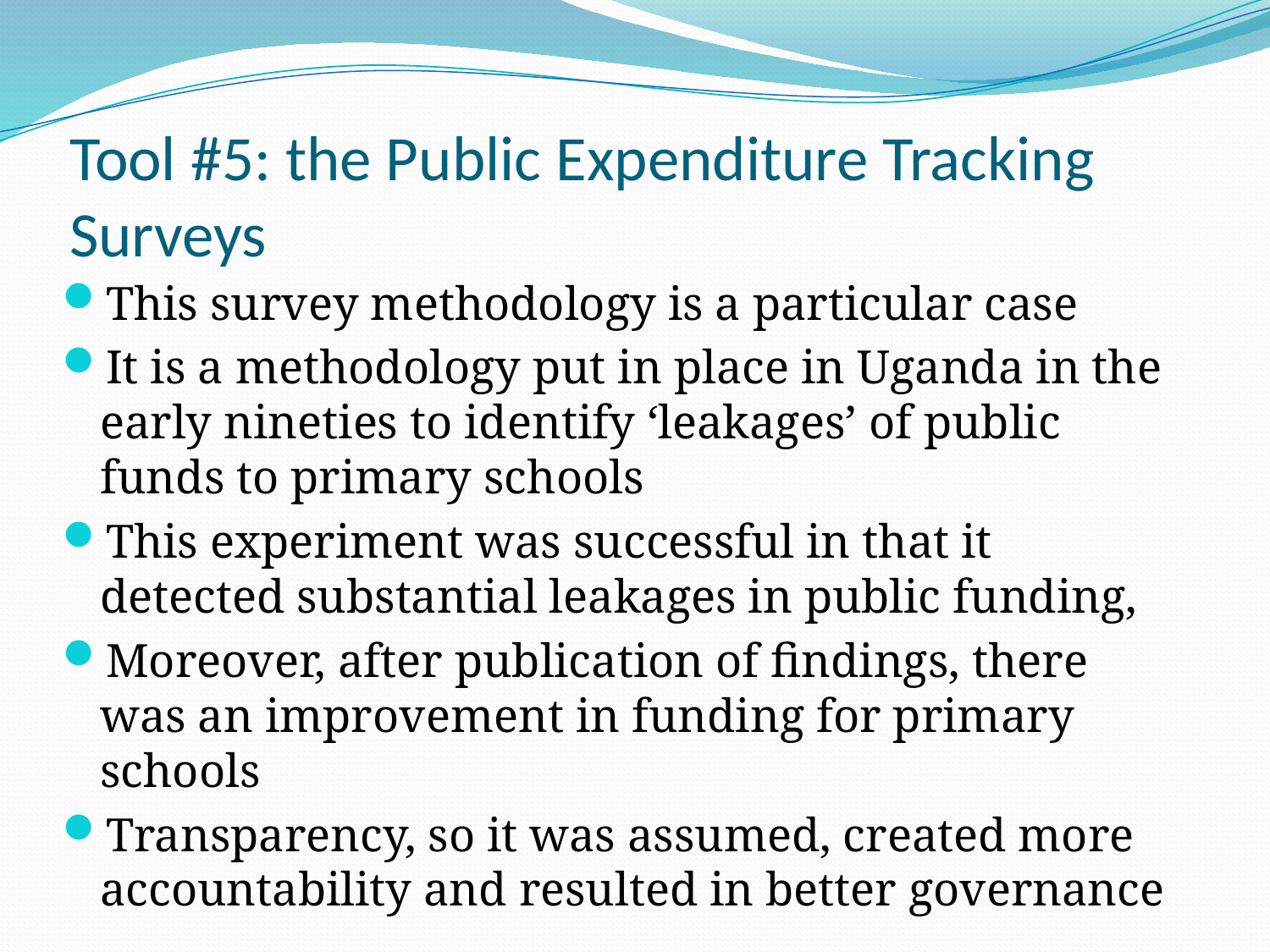

# Tool #5: the Public Expenditure Tracking Surveys
This survey methodology is a particular case
It is a methodology put in place in Uganda in the early nineties to identify ‘leakages’ of public funds to primary schools
This experiment was successful in that it detected substantial leakages in public funding,
Moreover, after publication of findings, there was an improvement in funding for primary schools
Transparency, so it was assumed, created more accountability and resulted in better governance